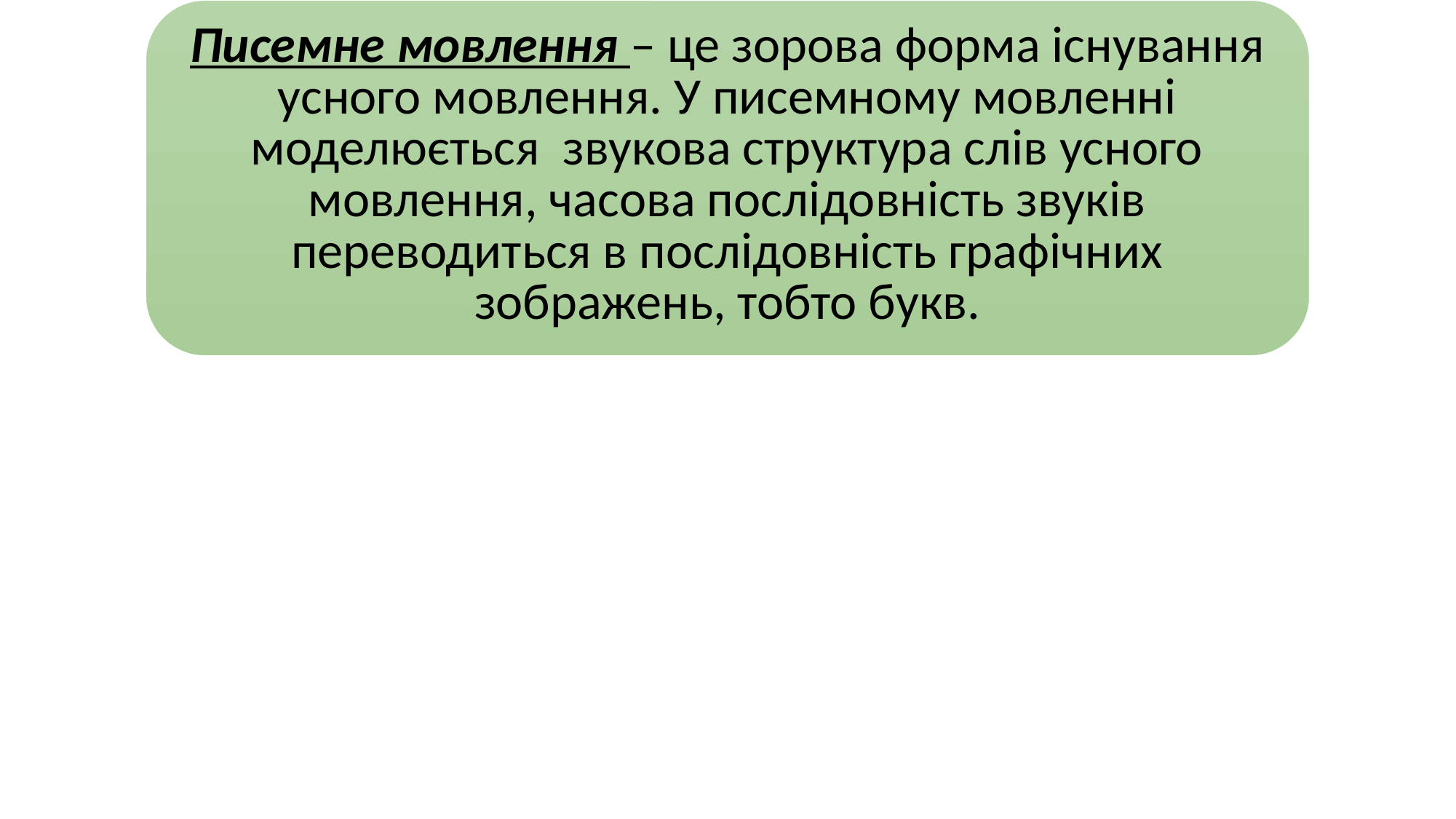

Писемне мовлення – це зорова форма існування усного мовлення. У писемному мовленні моделюється  звукова структура слів усного мовлення, часова послідовність звуків переводиться в послідовність графічних зображень, тобто букв.